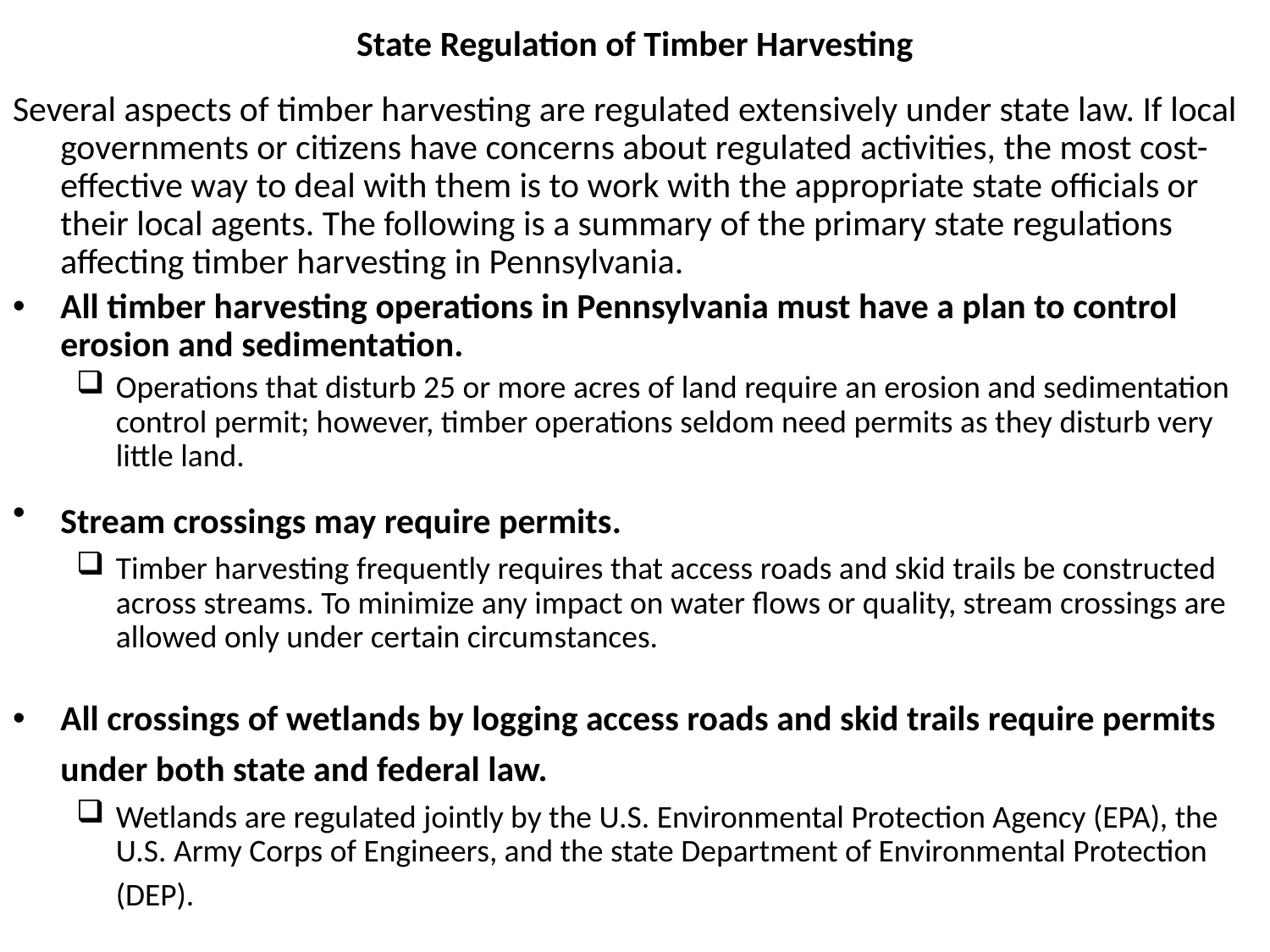

# State Regulation of Timber Harvesting
Several aspects of timber harvesting are regulated extensively under state law. If local governments or citizens have concerns about regulated activities, the most cost-effective way to deal with them is to work with the appropriate state officials or their local agents. The following is a summary of the primary state regulations affecting timber harvesting in Pennsylvania.
All timber harvesting operations in Pennsylvania must have a plan to control erosion and sedimentation.
Operations that disturb 25 or more acres of land require an erosion and sedimentation control permit; however, timber operations seldom need permits as they disturb very little land.
Stream crossings may require permits.
Timber harvesting frequently requires that access roads and skid trails be constructed across streams. To minimize any impact on water flows or quality, stream crossings are allowed only under certain circum­stances.

All crossings of wetlands by logging access roads and skid trails require permits under both state and federal law.
Wetlands are regulated jointly by the U.S. Environmental Protection Agency (EPA), the U.S. Army Corps of Engineers, and the state Department of Environmental Protection (DEP).